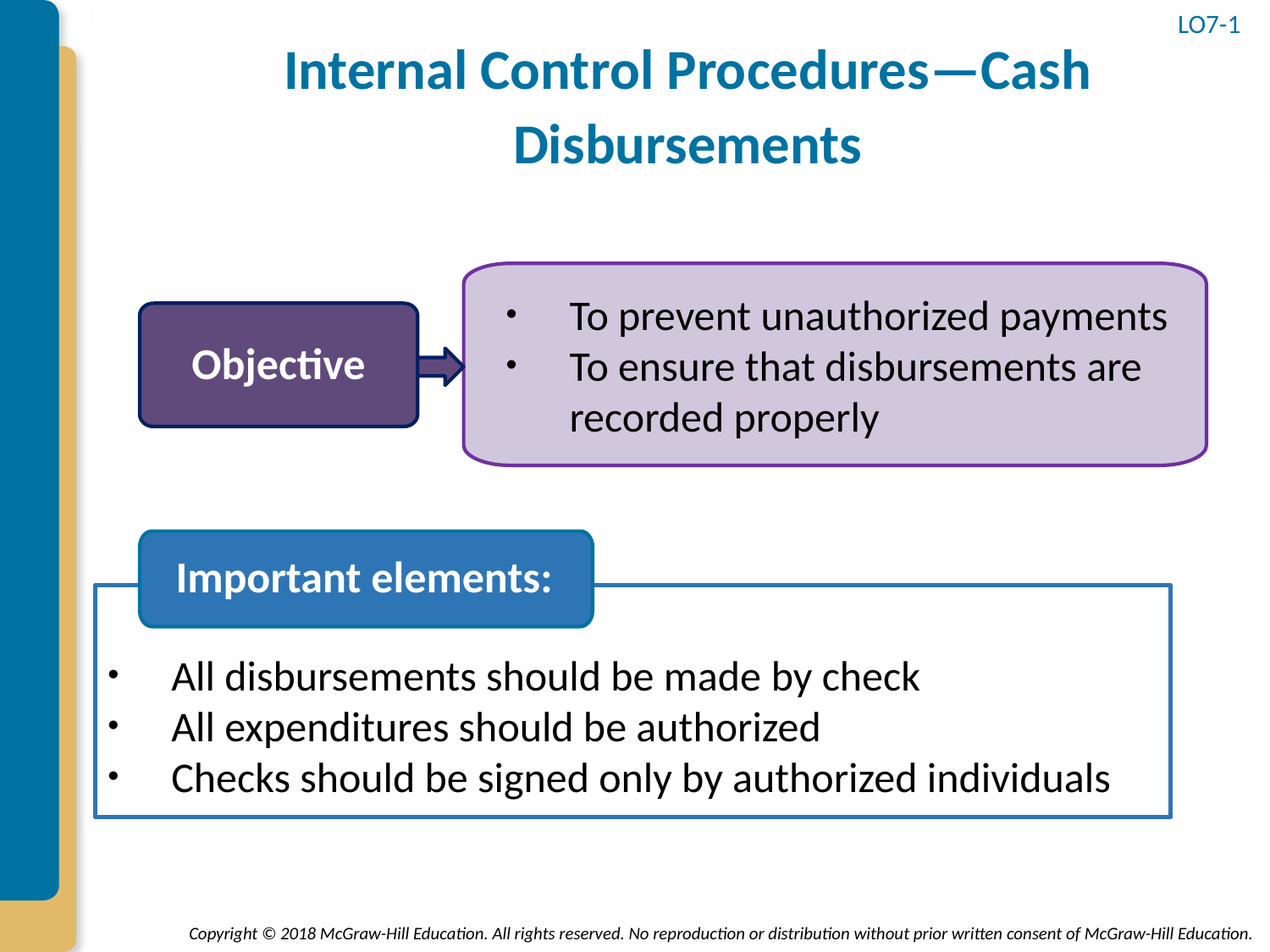

# Internal Control Procedures—Cash Disbursements
LO7-1

To prevent unauthorized payments
To ensure that disbursements are recorded properly

Objective

Important elements:

All disbursements should be made by check
All expenditures should be authorized
Checks should be signed only by authorized individuals